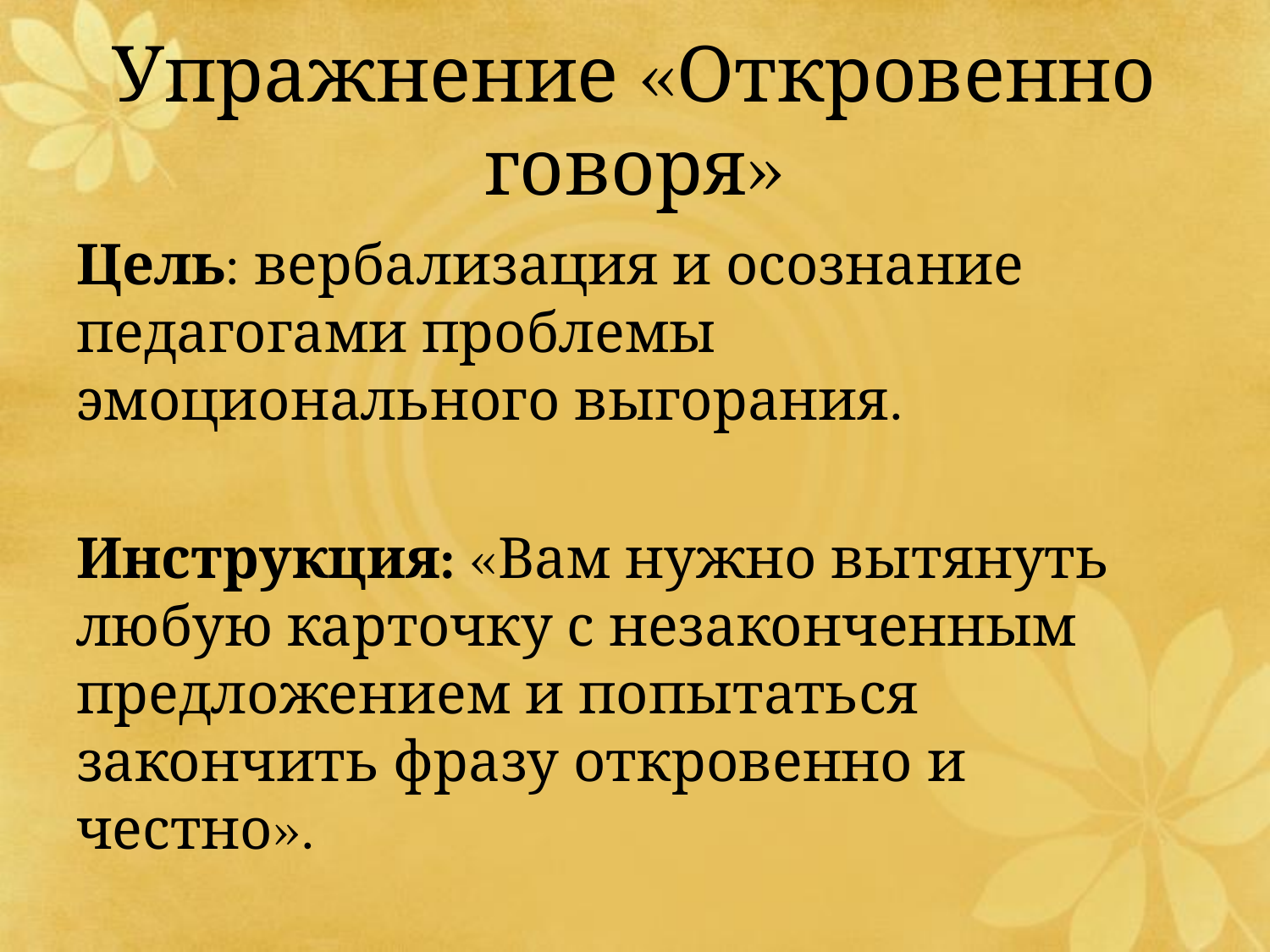

# Упражнение «Откровенно говоря»
Цель: вербализация и осознание педагогами проблемы эмоционального выгорания.

Инструкция: «Вам нужно вытянуть любую карточку с незаконченным предложением и попытаться закончить фразу откровенно и честно».